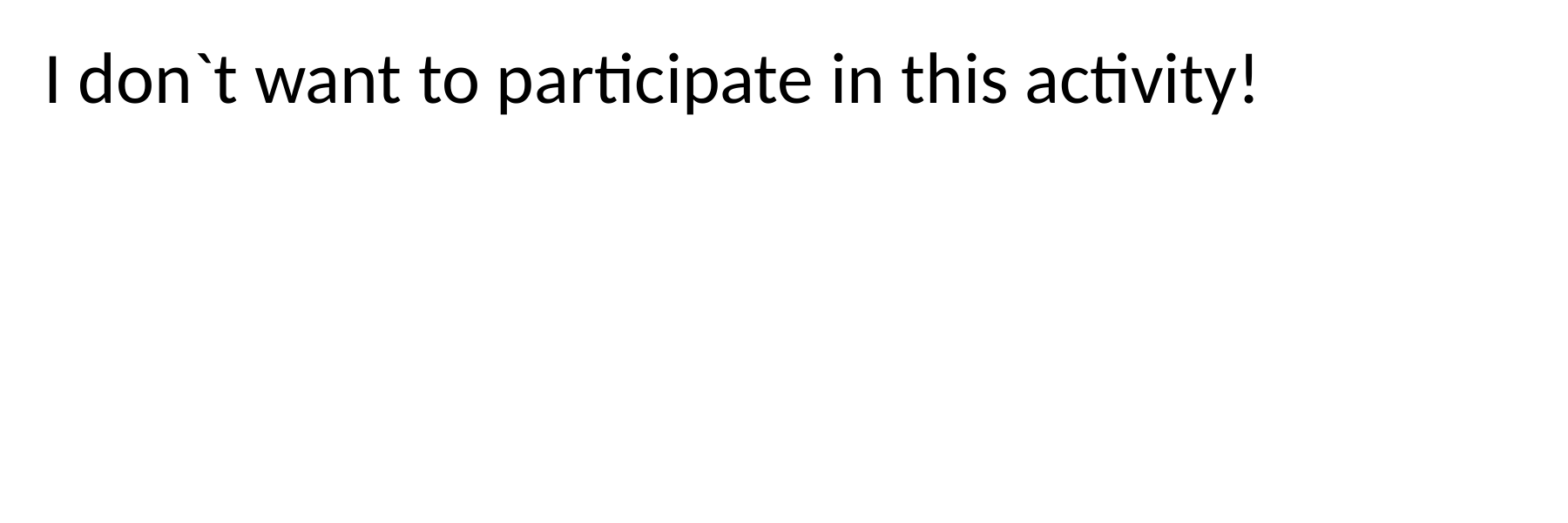

I don`t want to participate in this activity!